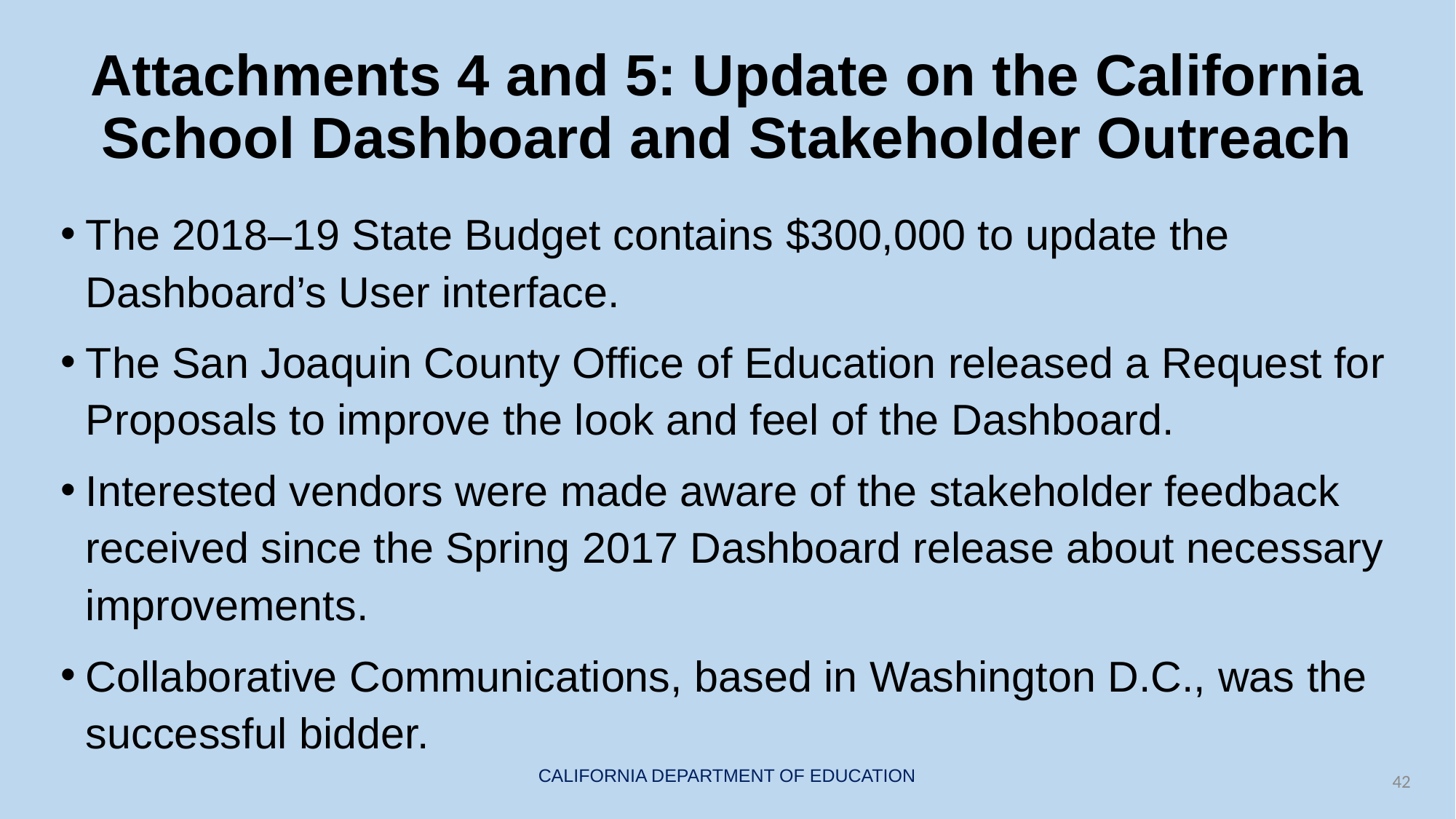

# Attachments 4 and 5: Update on the California School Dashboard and Stakeholder Outreach
The 2018–19 State Budget contains $300,000 to update the Dashboard’s User interface.
The San Joaquin County Office of Education released a Request for Proposals to improve the look and feel of the Dashboard.
Interested vendors were made aware of the stakeholder feedback received since the Spring 2017 Dashboard release about necessary improvements.
Collaborative Communications, based in Washington D.C., was the successful bidder.

42